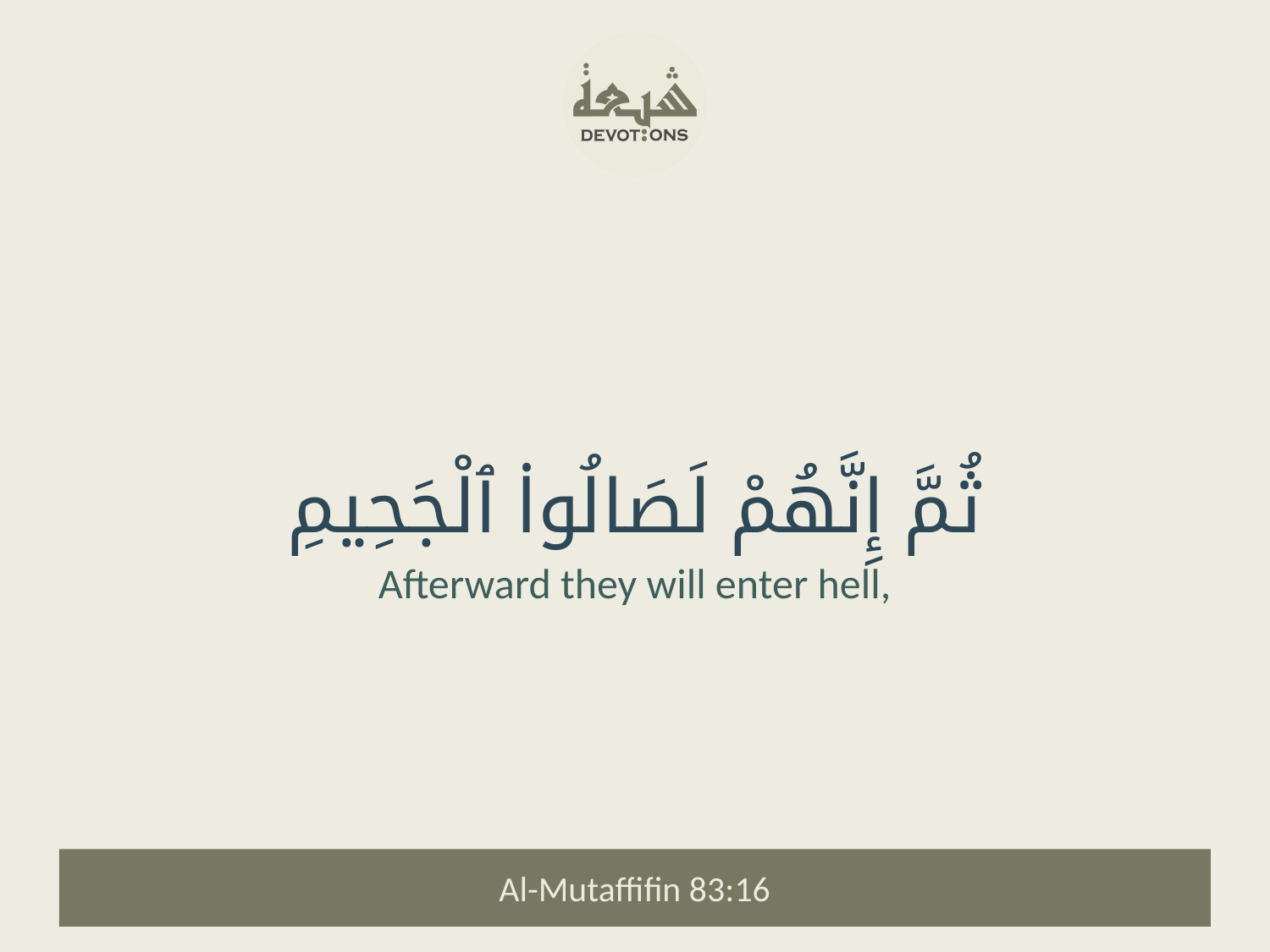

ثُمَّ إِنَّهُمْ لَصَالُوا۟ ٱلْجَحِيمِ
Afterward they will enter hell,
Al-Mutaffifin 83:16